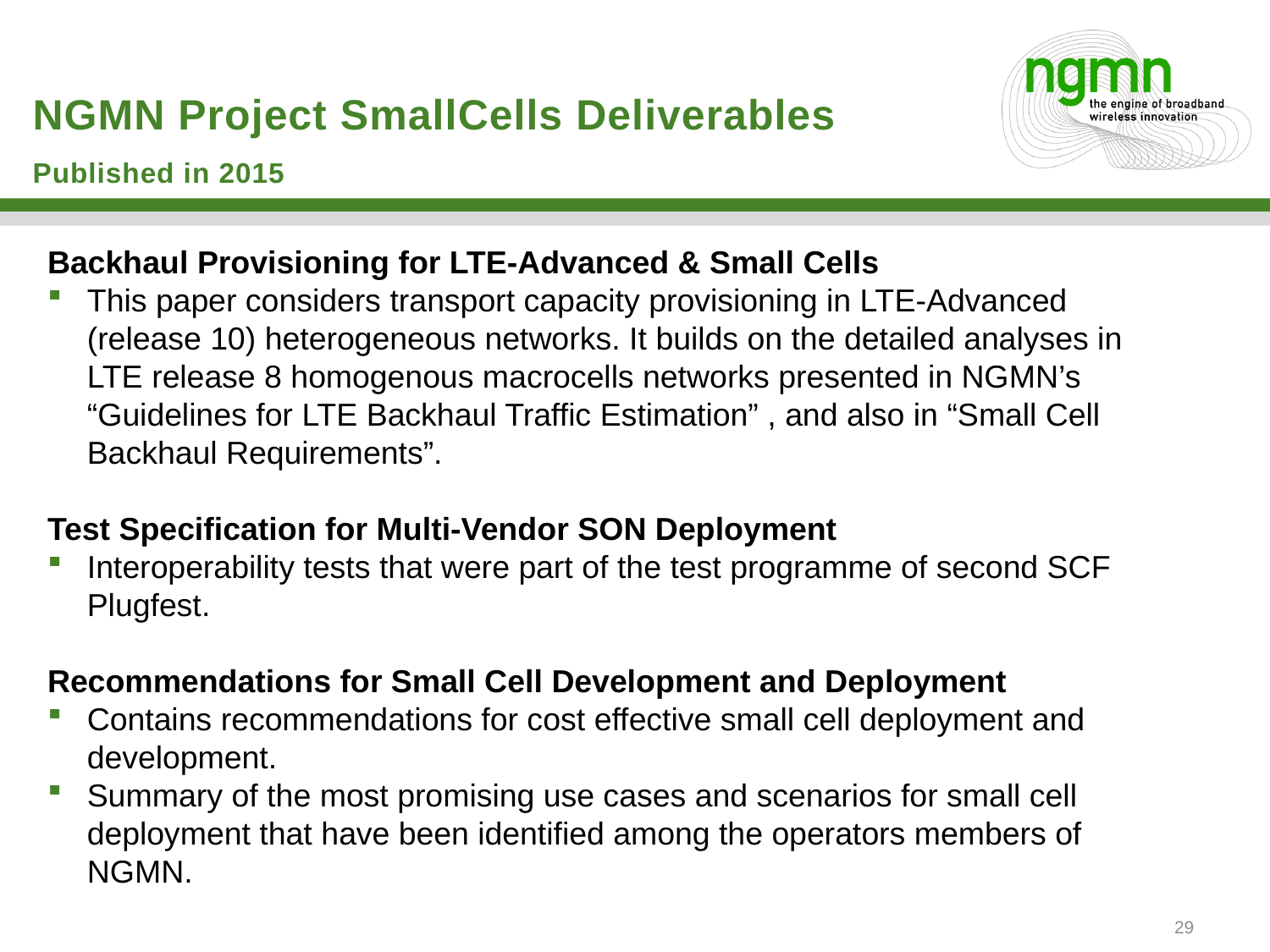

# NGMN Project SmallCells Deliverables
Published in 2015
Backhaul Provisioning for LTE-Advanced & Small Cells
This paper considers transport capacity provisioning in LTE-Advanced (release 10) heterogeneous networks. It builds on the detailed analyses in LTE release 8 homogenous macrocells networks presented in NGMN’s “Guidelines for LTE Backhaul Traffic Estimation” , and also in “Small Cell Backhaul Requirements”.

Test Specification for Multi-Vendor SON Deployment
Interoperability tests that were part of the test programme of second SCF Plugfest.

Recommendations for Small Cell Development and Deployment
Contains recommendations for cost effective small cell deployment and development.
Summary of the most promising use cases and scenarios for small cell deployment that have been identified among the operators members of NGMN.
29